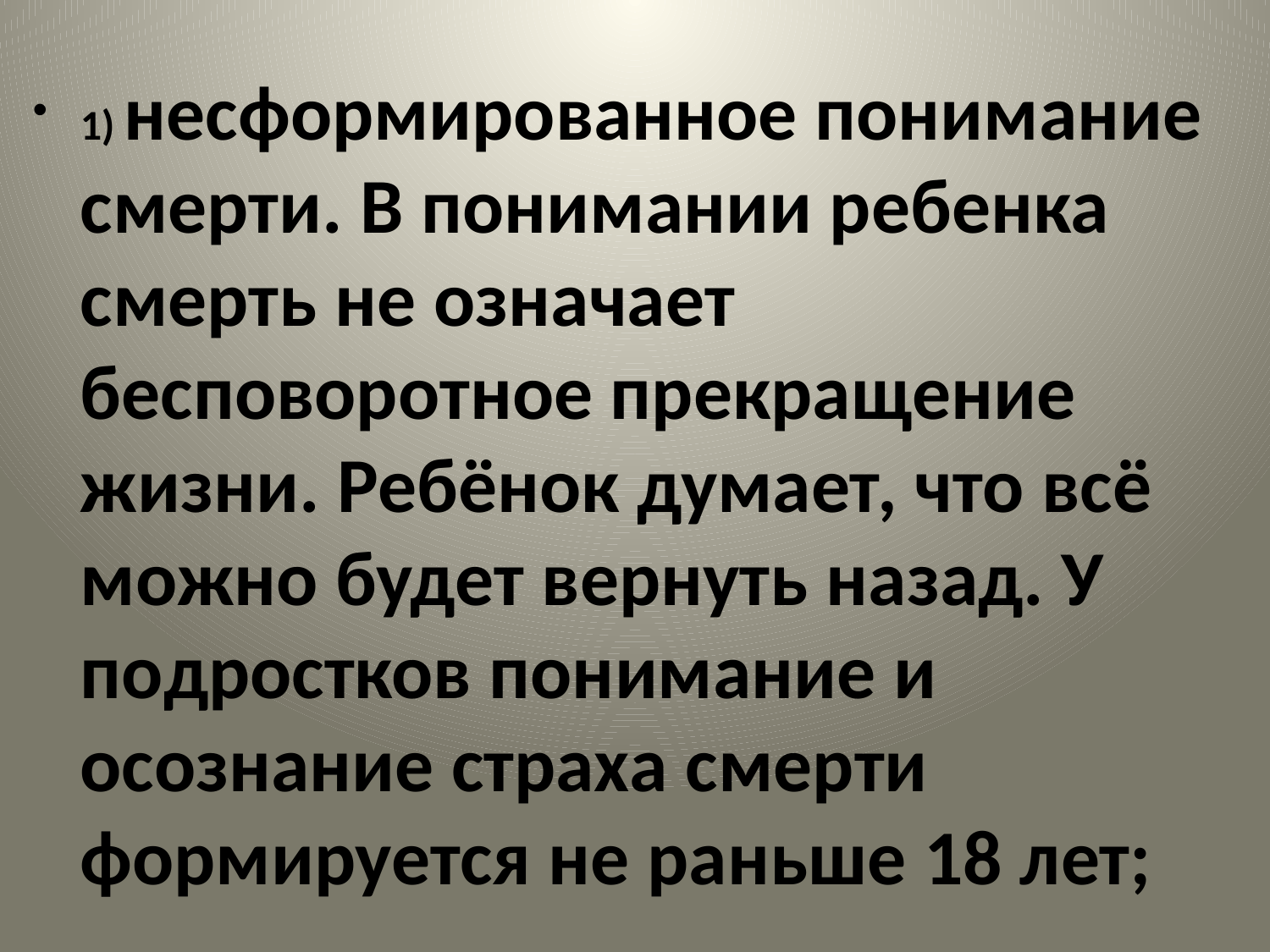

#
1) несформированное понимание смерти. В понимании ребенка смерть не означает бесповоротное прекращение жизни. Ребёнок думает, что всё можно будет вернуть назад. У подростков понимание и осознание страха смерти формируется не раньше 18 лет;